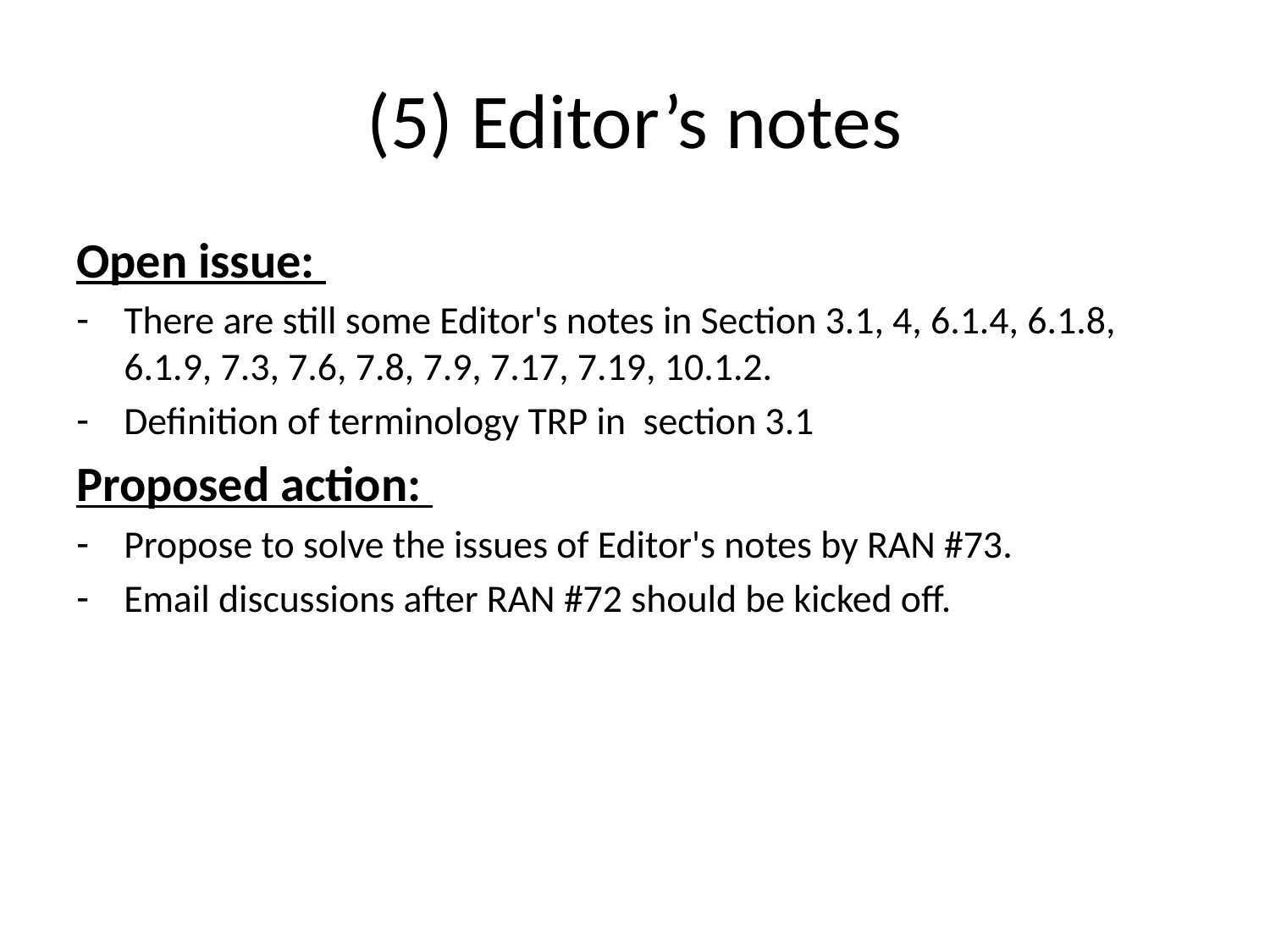

# (5) Editor’s notes
Open issue:
There are still some Editor's notes in Section 3.1, 4, 6.1.4, 6.1.8, 6.1.9, 7.3, 7.6, 7.8, 7.9, 7.17, 7.19, 10.1.2.
Definition of terminology TRP in  section 3.1
Proposed action:
Propose to solve the issues of Editor's notes by RAN #73.
Email discussions after RAN #72 should be kicked off.